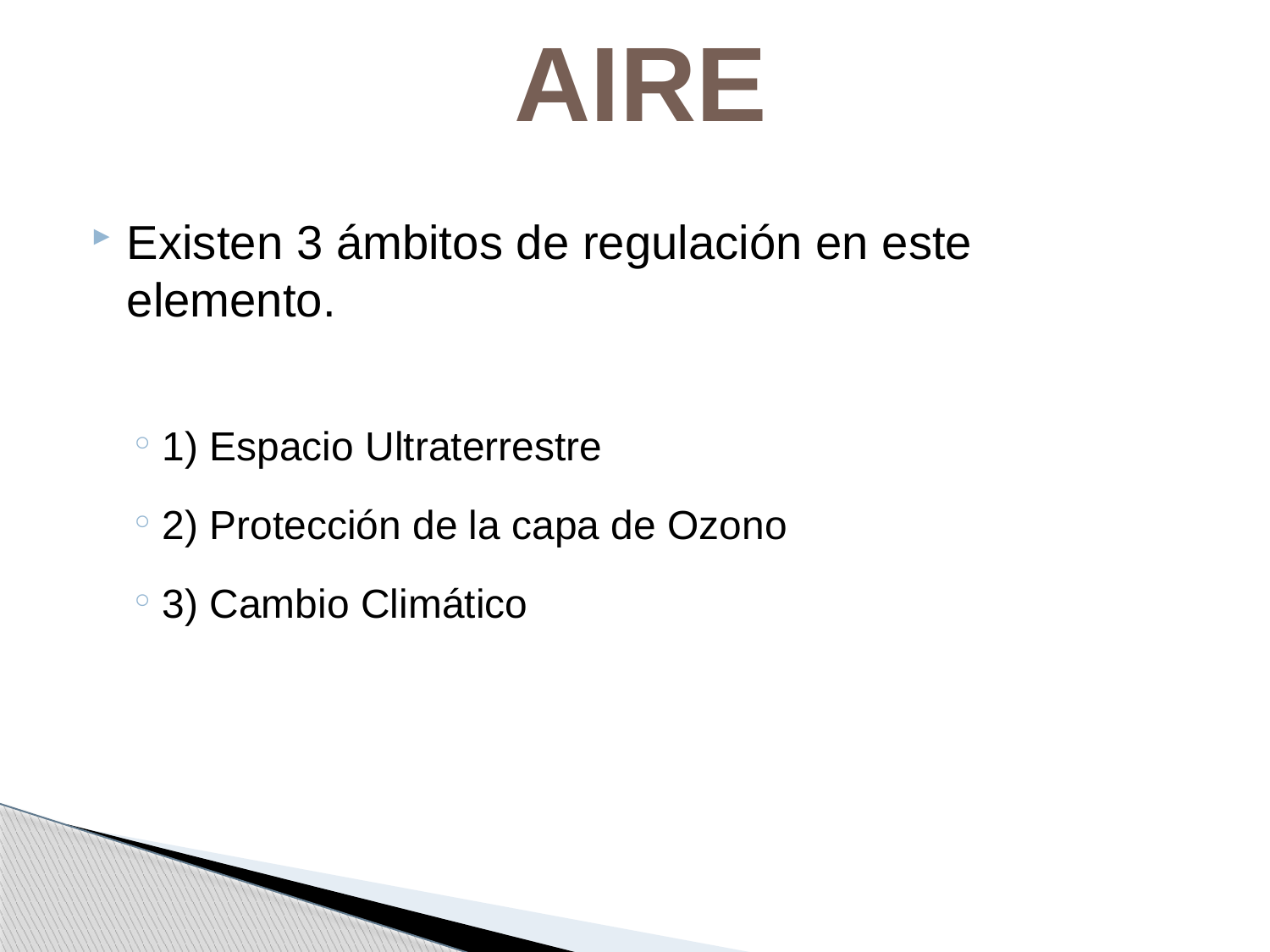

# AIRE
Existen 3 ámbitos de regulación en este elemento.

1) Espacio Ultraterrestre
2) Protección de la capa de Ozono
3) Cambio Climático